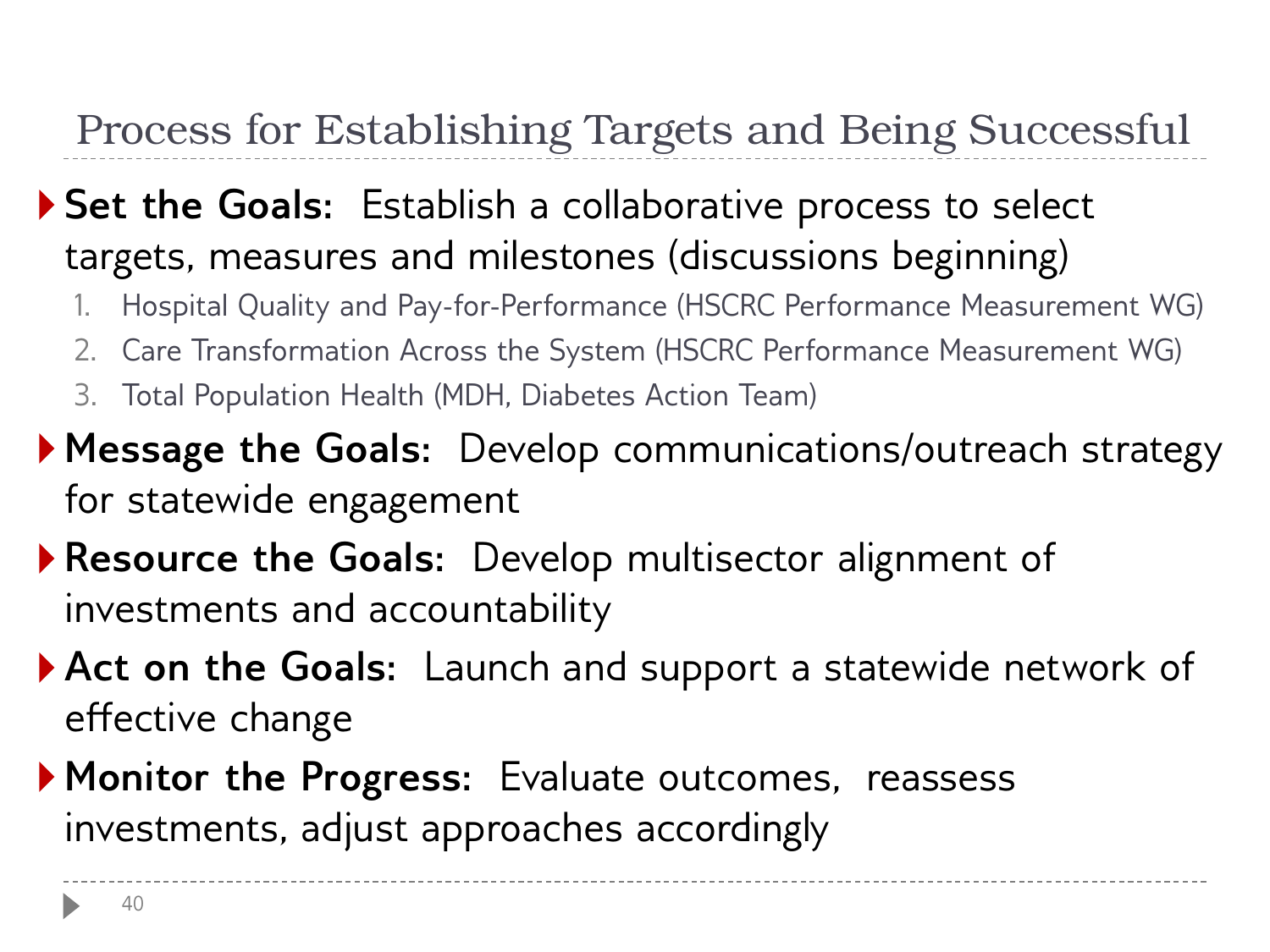

# Process for Establishing Targets and Being Successful
Set the Goals:  Establish a collaborative process to select targets, measures and milestones (discussions beginning)
Hospital Quality and Pay-for-Performance (HSCRC Performance Measurement WG)
Care Transformation Across the System (HSCRC Performance Measurement WG)
Total Population Health (MDH, Diabetes Action Team)
Message the Goals:  Develop communications/outreach strategy for statewide engagement
Resource the Goals:  Develop multisector alignment of investments and accountability
Act on the Goals:  Launch and support a statewide network of effective change
Monitor the Progress:  Evaluate outcomes,  reassess investments, adjust approaches accordingly